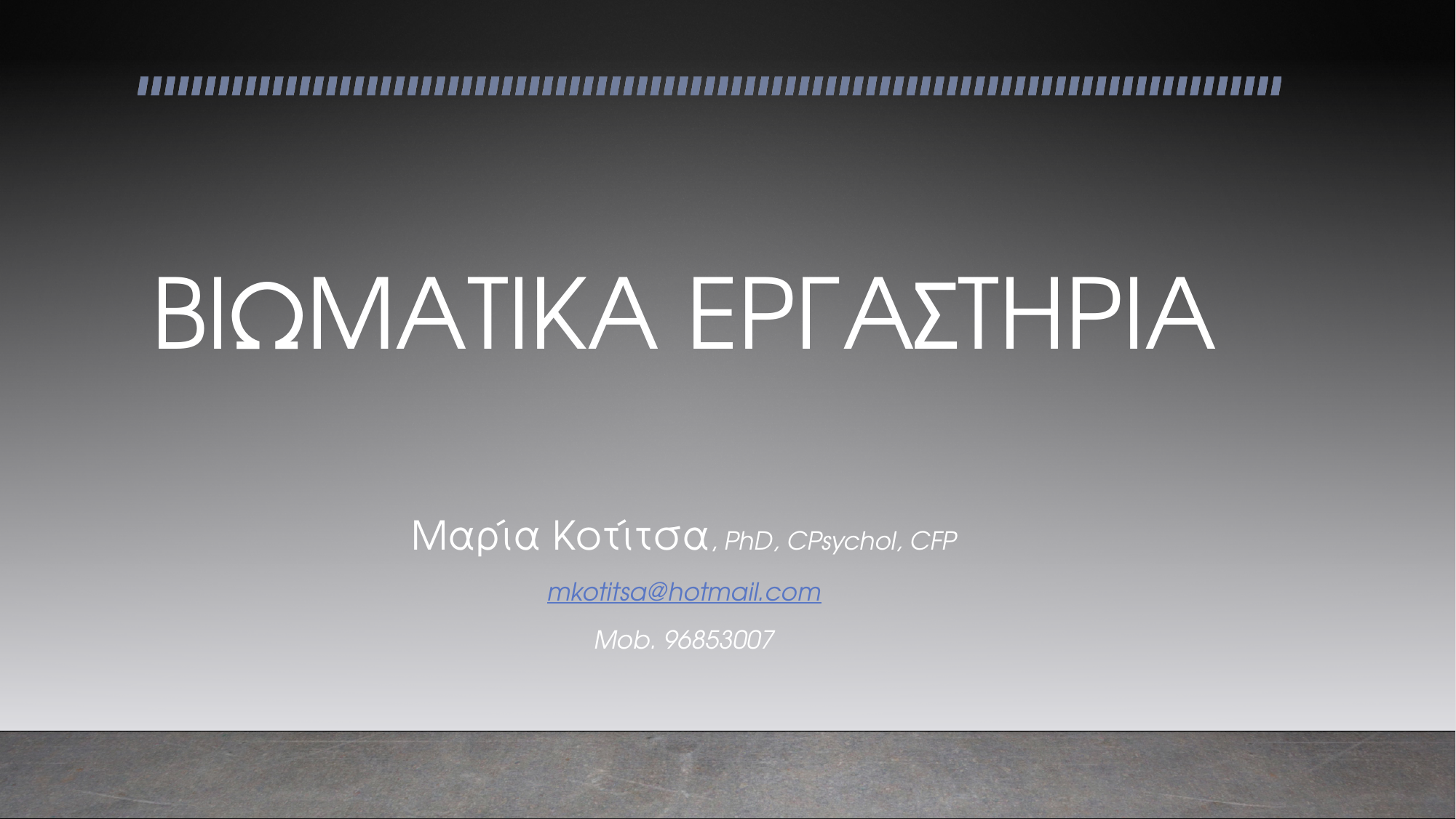

# ΒΙΩΜΑΤΙΚΑ ΕΡΓΑΣΤΗΡΙΑ
Μαρία Κοτίτσα, PhD, CPsychol, CFP
mkotitsa@hotmail.com
Mob. 96853007